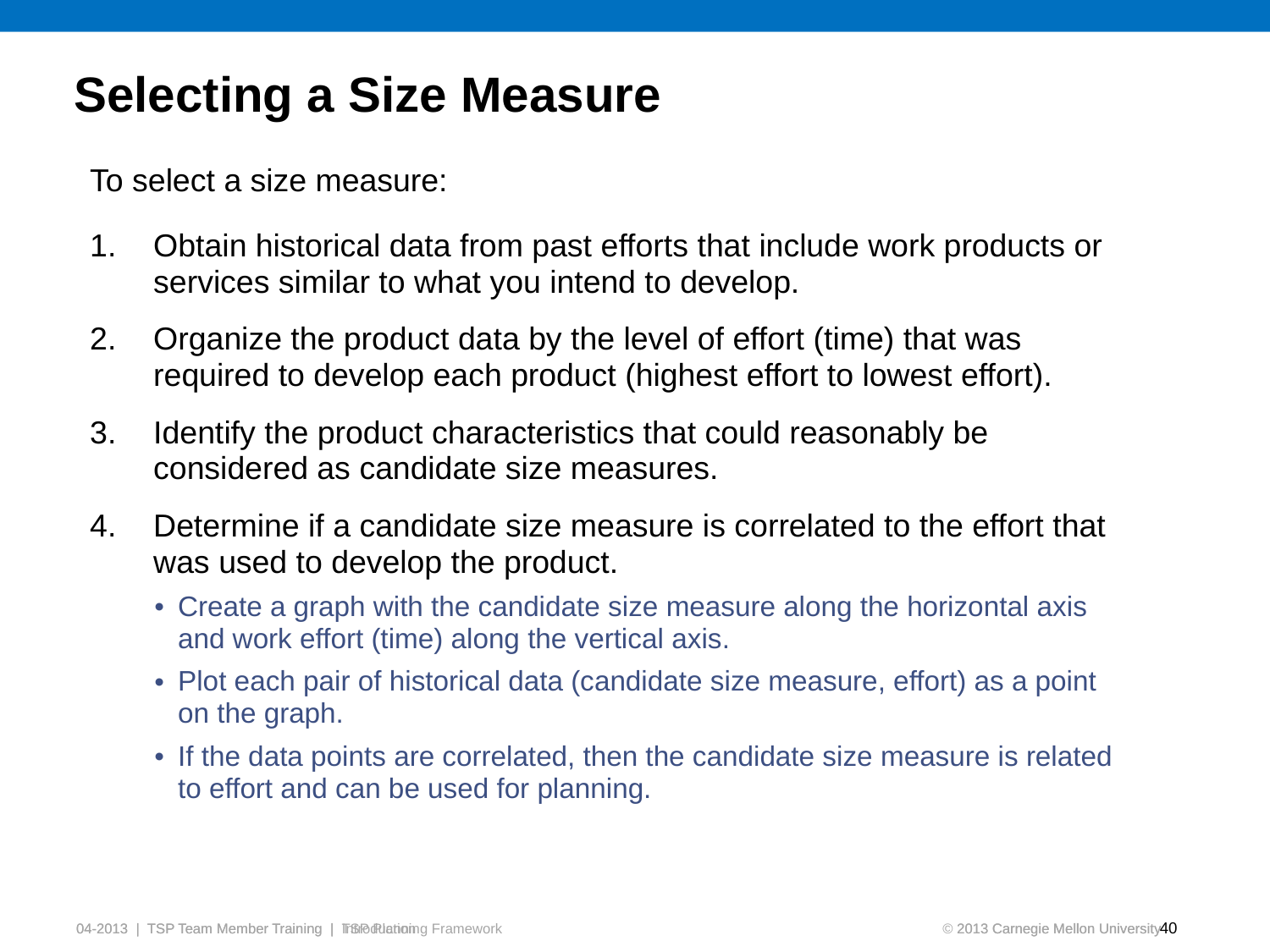

# Selecting a Size Measure
To select a size measure:
Obtain historical data from past efforts that include work products or services similar to what you intend to develop.
Organize the product data by the level of effort (time) that was required to develop each product (highest effort to lowest effort).
Identify the product characteristics that could reasonably be considered as candidate size measures.
Determine if a candidate size measure is correlated to the effort that was used to develop the product.
Create a graph with the candidate size measure along the horizontal axis and work effort (time) along the vertical axis.
Plot each pair of historical data (candidate size measure, effort) as a point on the graph.
If the data points are correlated, then the candidate size measure is related to effort and can be used for planning.